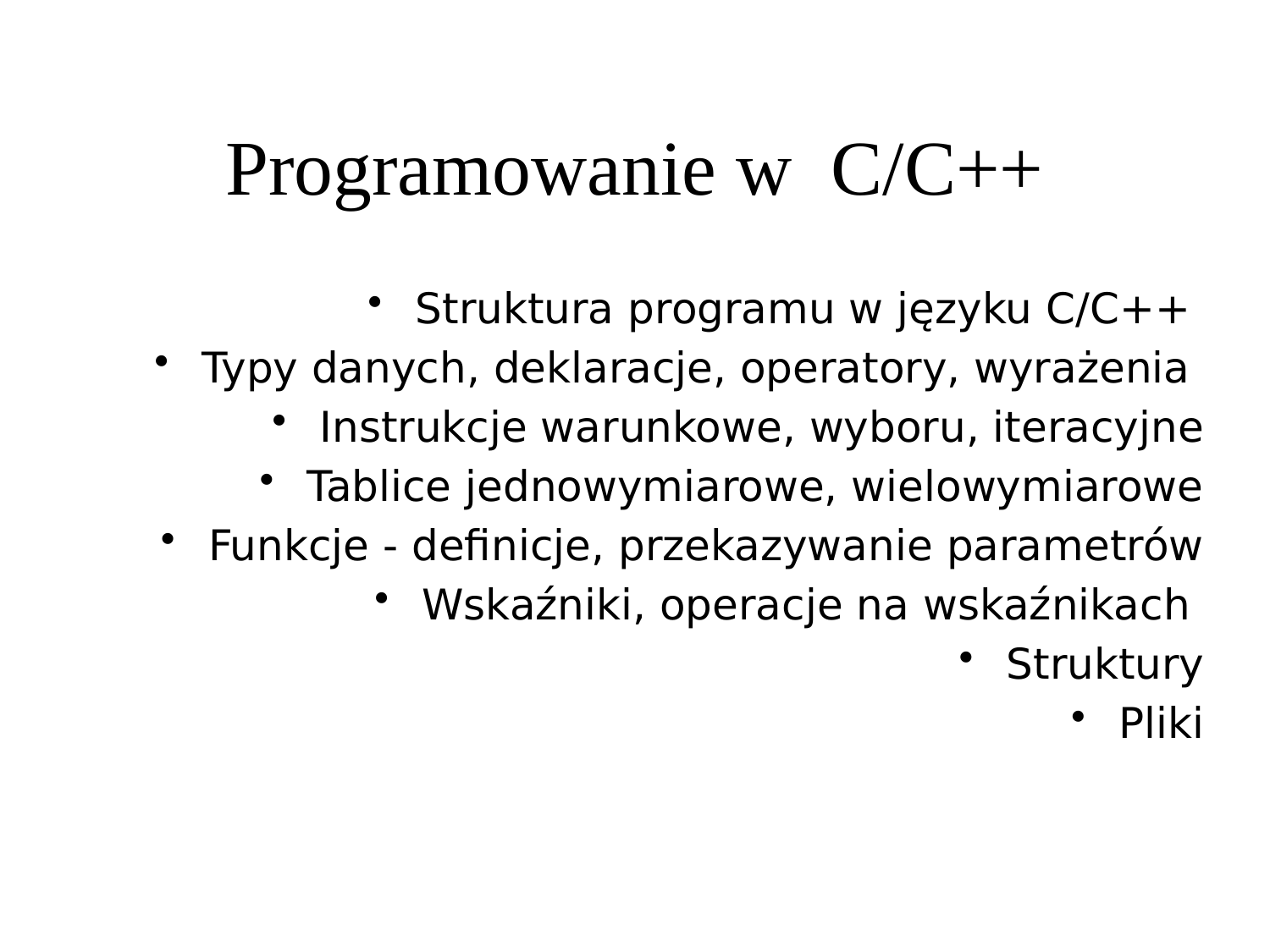

# Programowanie w  C/C++
Struktura programu w języku C/C++
Typy danych, deklaracje, operatory, wyrażenia
Instrukcje warunkowe, wyboru, iteracyjne
Tablice jednowymiarowe, wielowymiarowe
Funkcje - definicje, przekazywanie parametrów
Wskaźniki, operacje na wskaźnikach
Struktury
Pliki